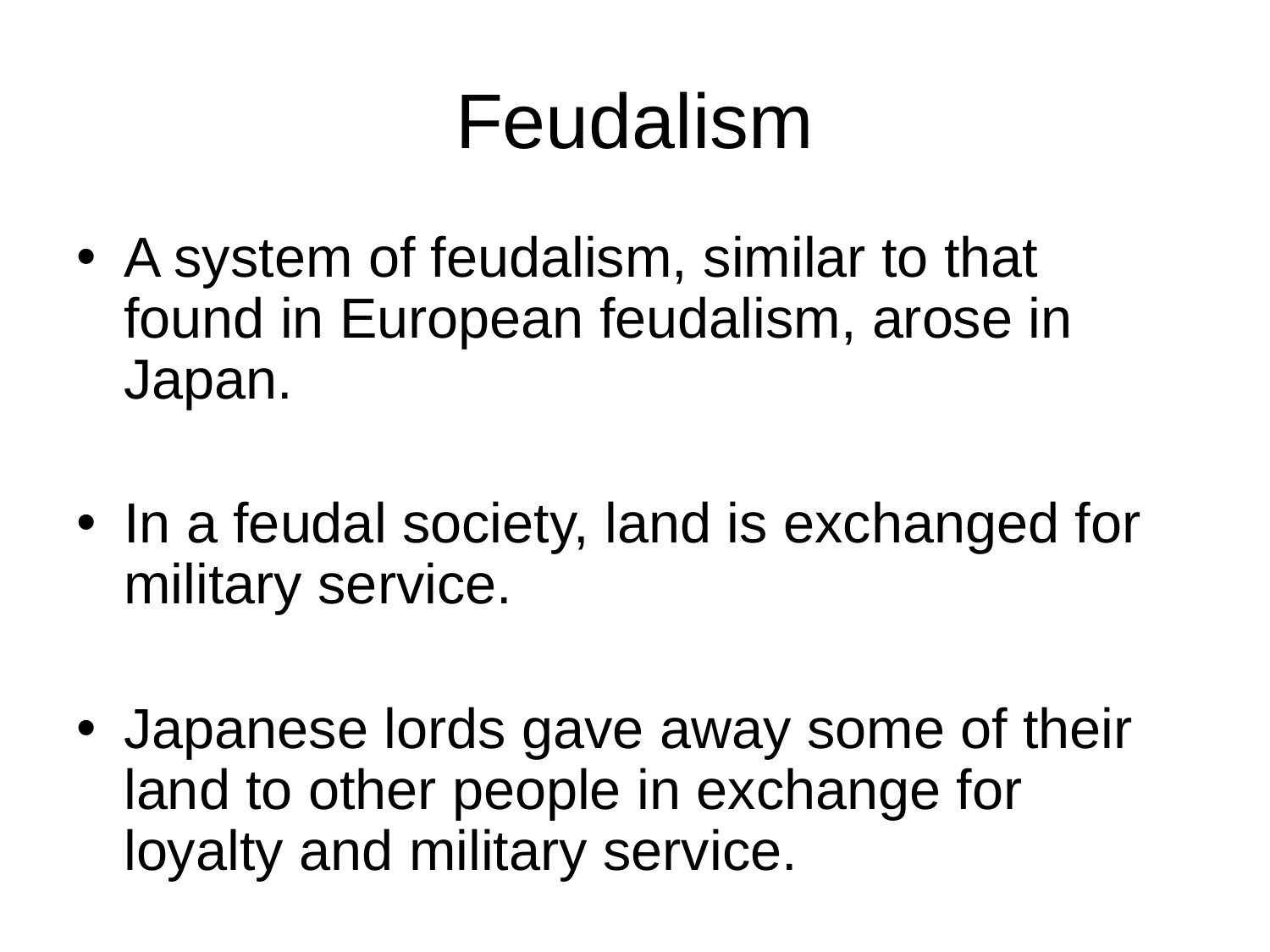

# Feudalism
A system of feudalism, similar to that found in European feudalism, arose in Japan.

In a feudal society, land is exchanged for military service.

Japanese lords gave away some of their land to other people in exchange for loyalty and military service.